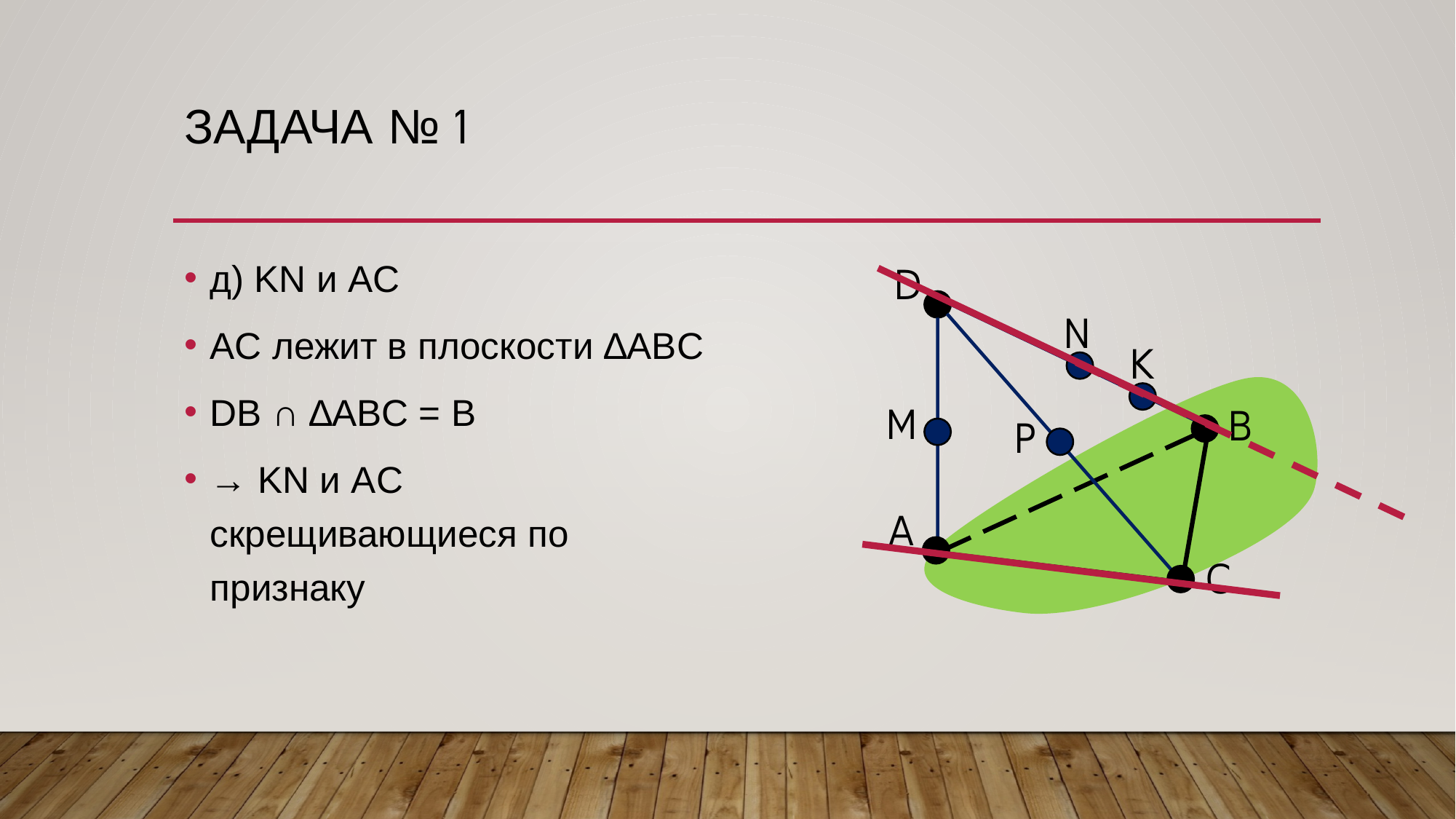

# Задача № 1
д) KN и AC
AC лежит в плоскости ∆ABC
DB ∩ ∆ABC = B
→ KN и AC скрещивающиеся по признаку
D

N
K

M
B
P

A

C